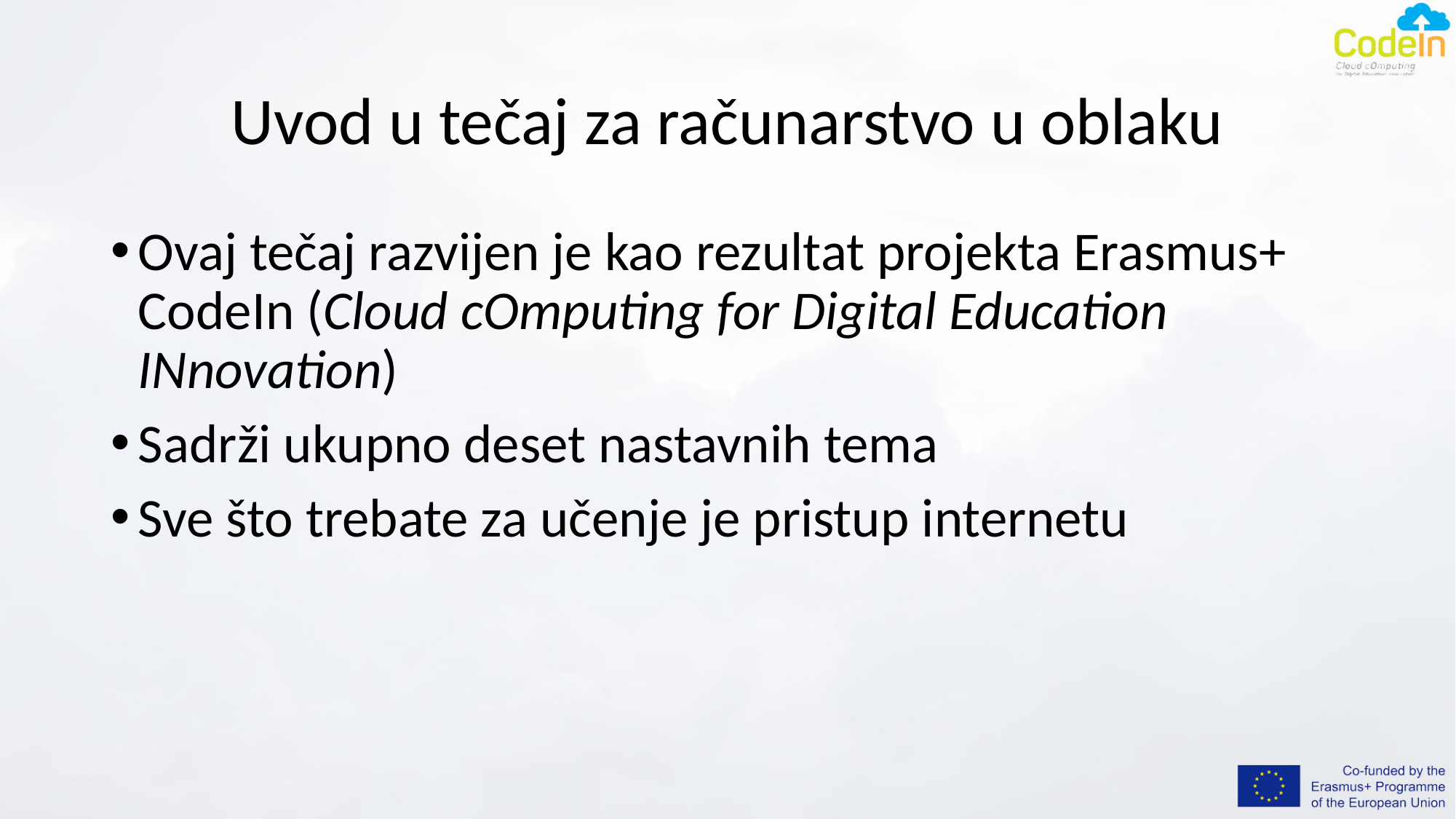

# Uvod u tečaj za računarstvo u oblaku
Ovaj tečaj razvijen je kao rezultat projekta Erasmus+ CodeIn (Cloud cOmputing for Digital Education INnovation)
Sadrži ukupno deset nastavnih tema
Sve što trebate za učenje je pristup internetu